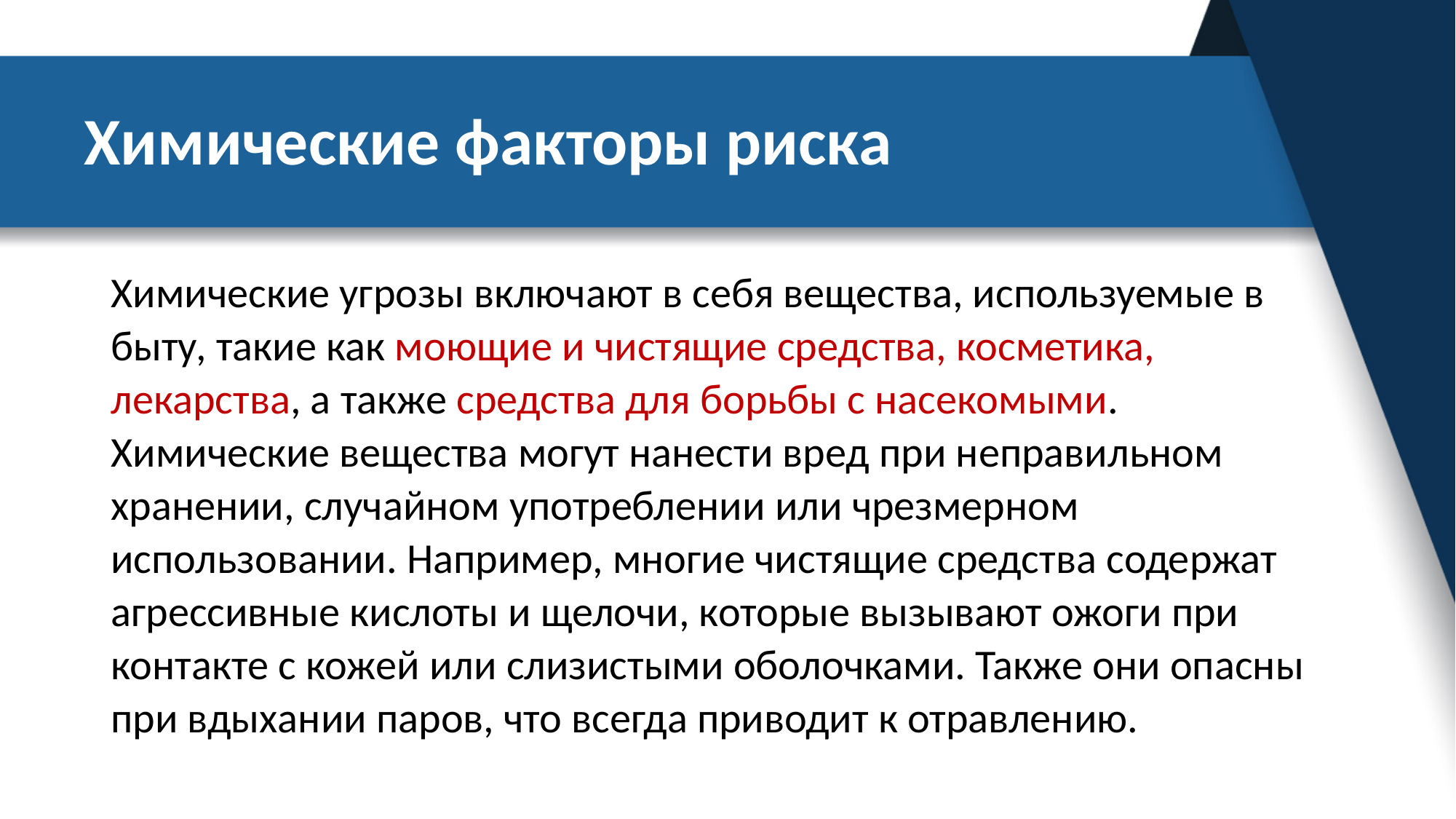

# Химические факторы риска
Химические угрозы включают в себя вещества, используемые в быту, такие как моющие и чистящие средства, косметика, лекарства, а также средства для борьбы с насекомыми. Химические вещества могут нанести вред при неправильном хранении, случайном употреблении или чрезмерном использовании. Например, многие чистящие средства содержат агрессивные кислоты и щелочи, которые вызывают ожоги при контакте с кожей или слизистыми оболочками. Также они опасны при вдыхании паров, что всегда приводит к отравлению.